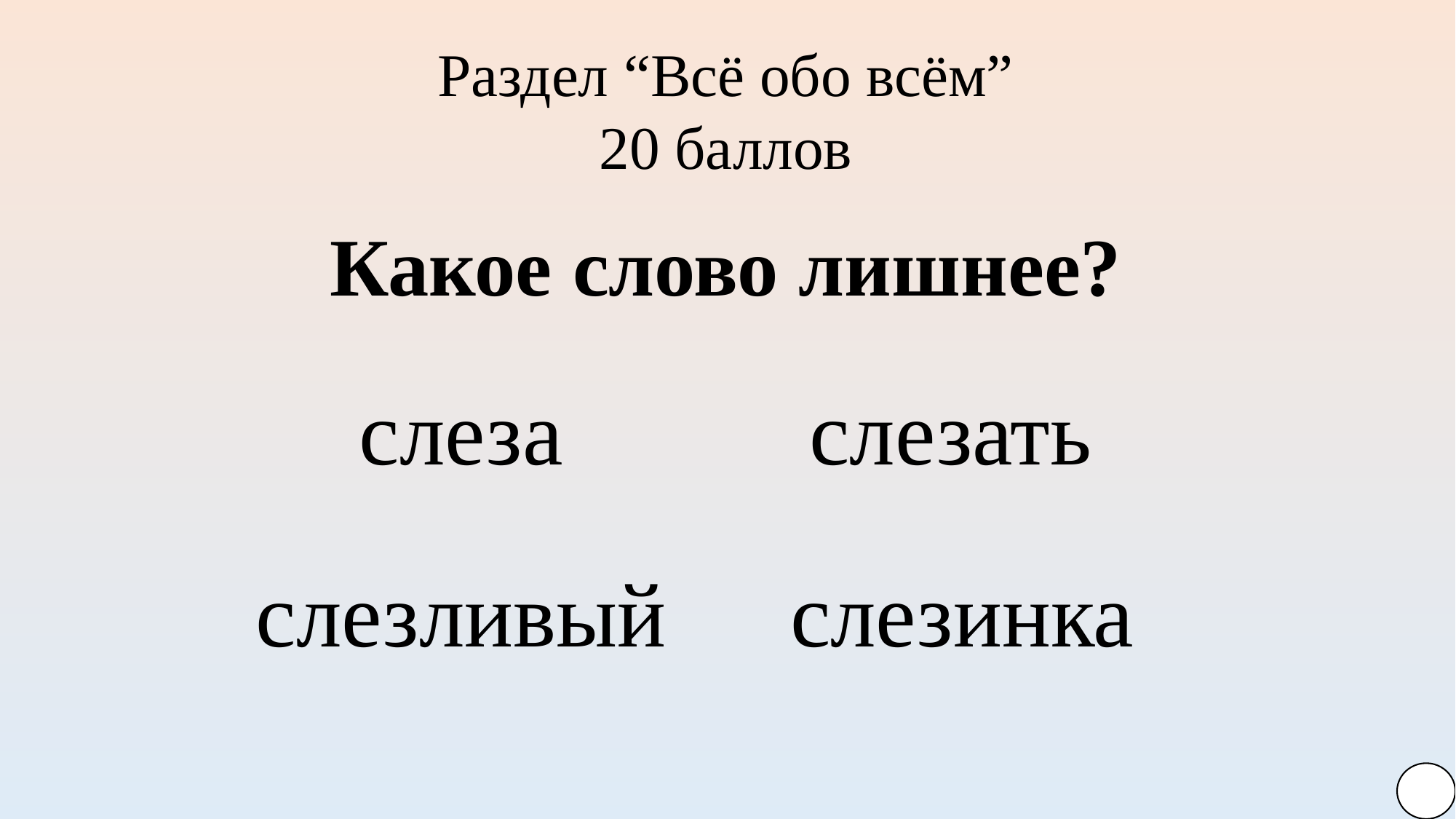

Раздел “Всё обо всём”
20 баллов

Какое слово лишнее?

слеза
слезать
слезливый
слезинка